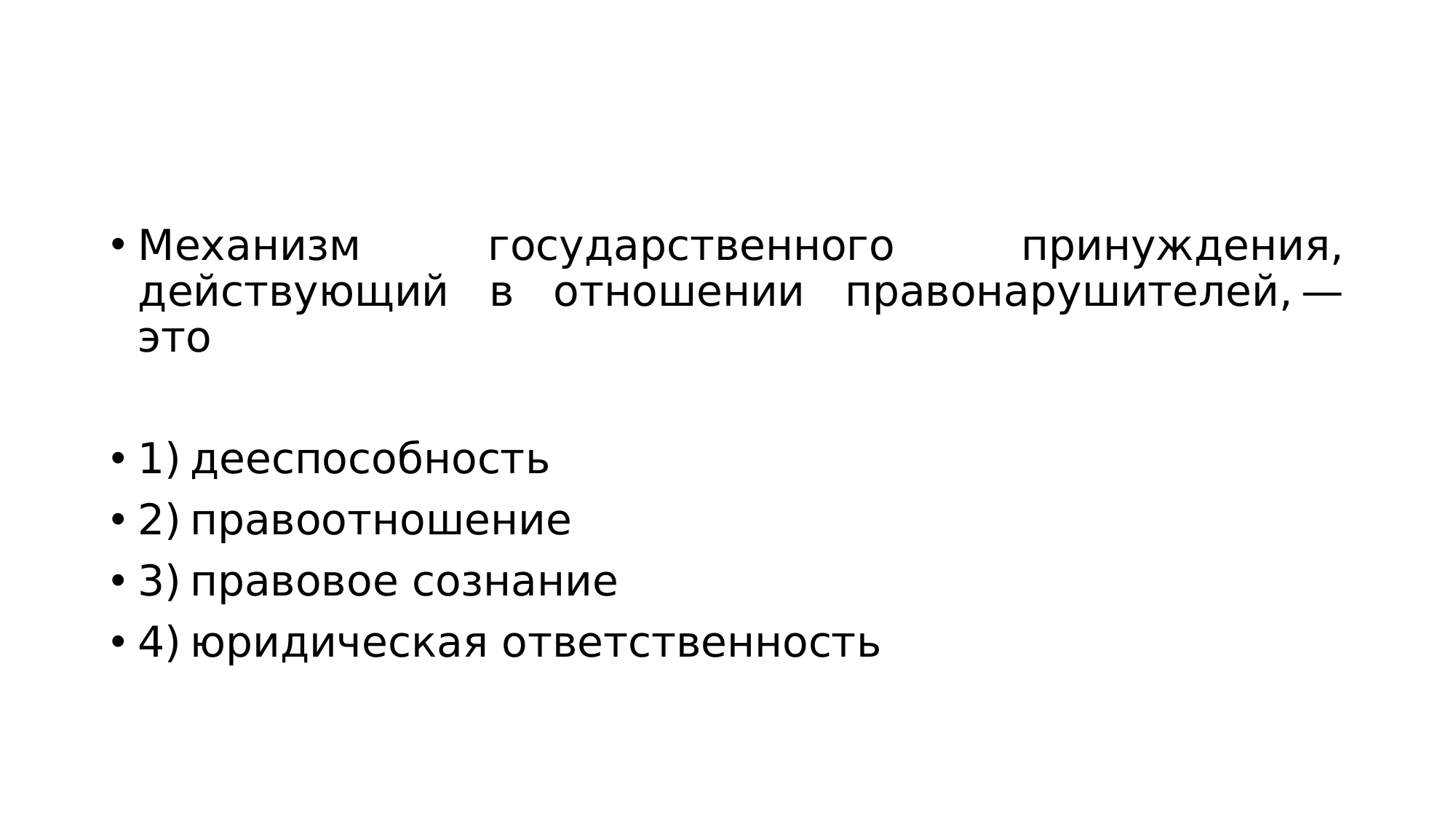

#
Механизм государственного принуждения, действующий в отношении правонарушителей, — это

1) дееспособность
2) правоотношение
3) правовое сознание
4) юридическая ответственность